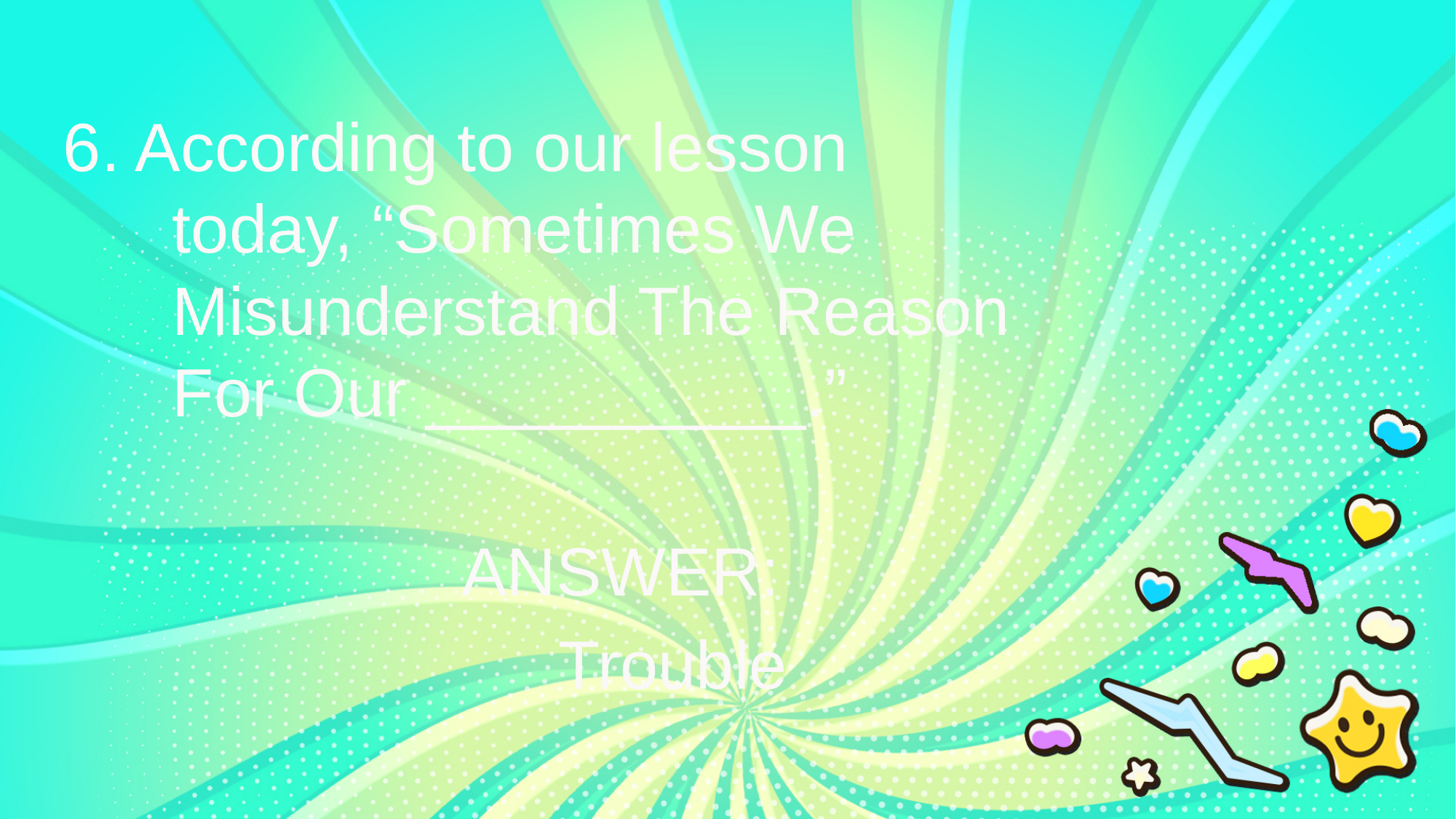

6. According to our lesson
	today, “Sometimes We
	Misunderstand The Reason
	For Our __________.”
ANSWER:
Trouble